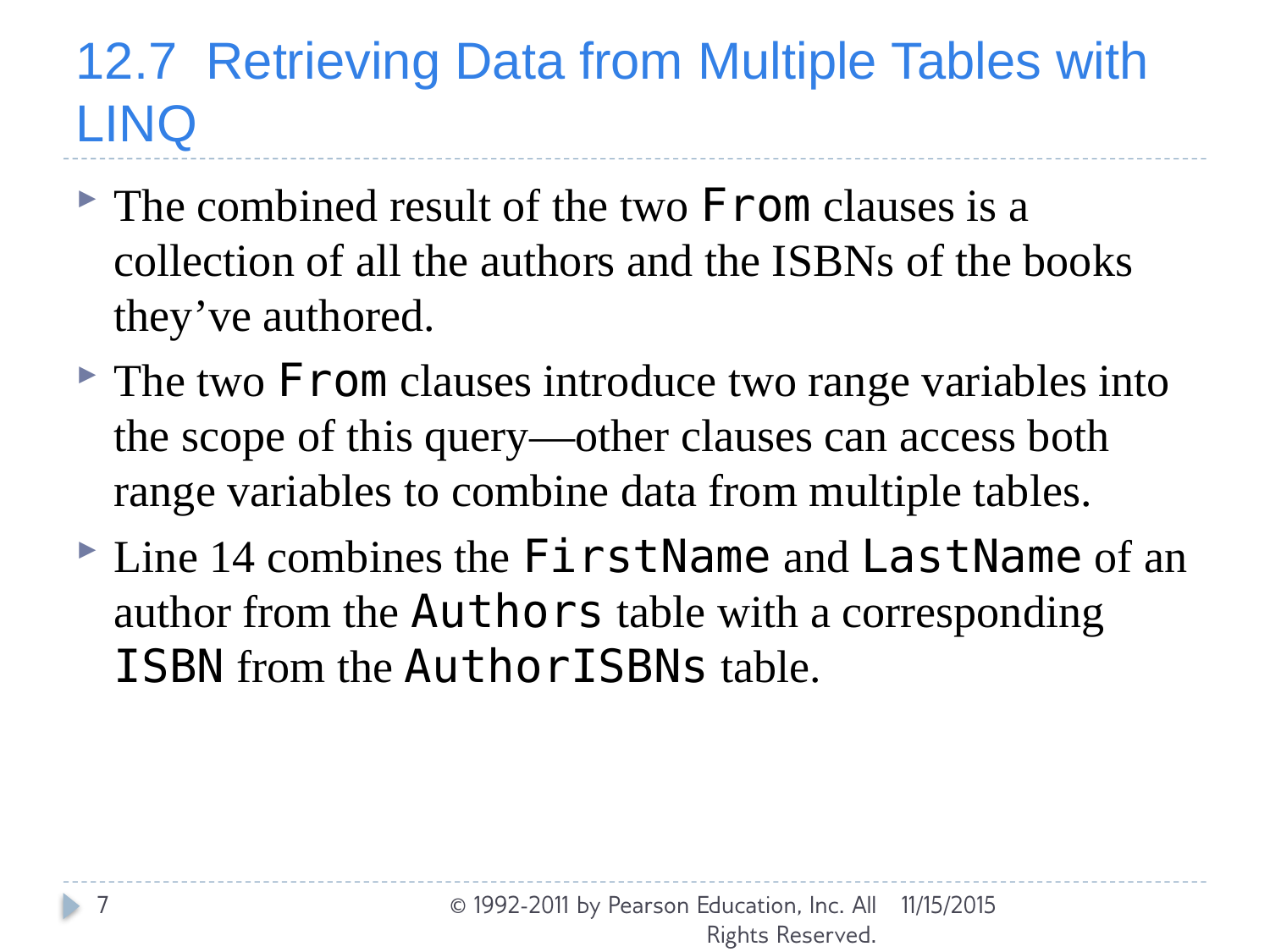

# 12.7  Retrieving Data from Multiple Tables with LINQ
The combined result of the two From clauses is a collection of all the authors and the ISBNs of the books they’ve authored.
The two From clauses introduce two range variables into the scope of this query—other clauses can access both range variables to combine data from multiple tables.
Line 14 combines the FirstName and LastName of an author from the Authors table with a corresponding ISBN from the AuthorISBNs table.
7
© 1992-2011 by Pearson Education, Inc. All Rights Reserved.
11/15/2015